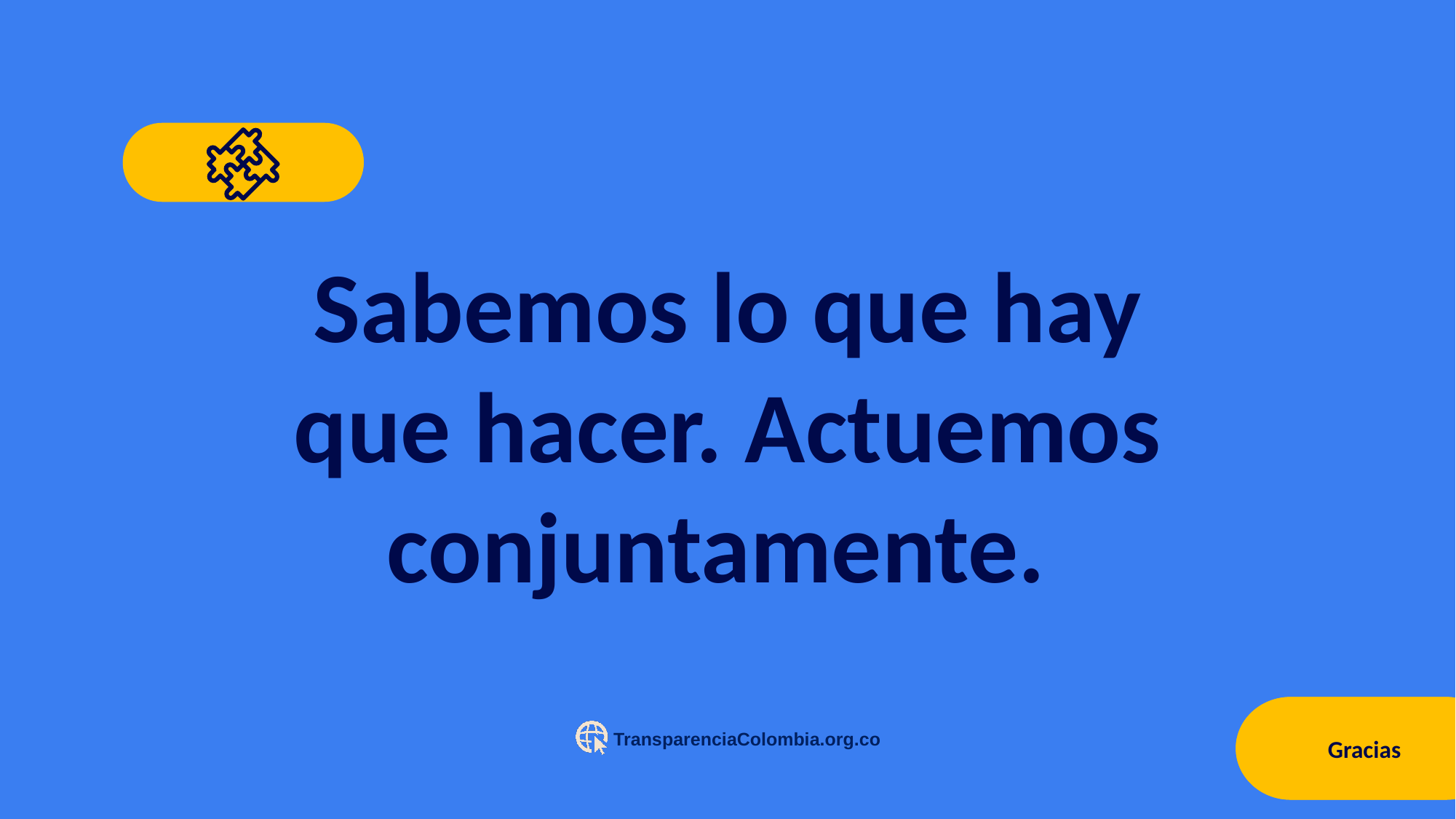

Sabemos lo que hay que hacer. Actuemos conjuntamente.

Gracias